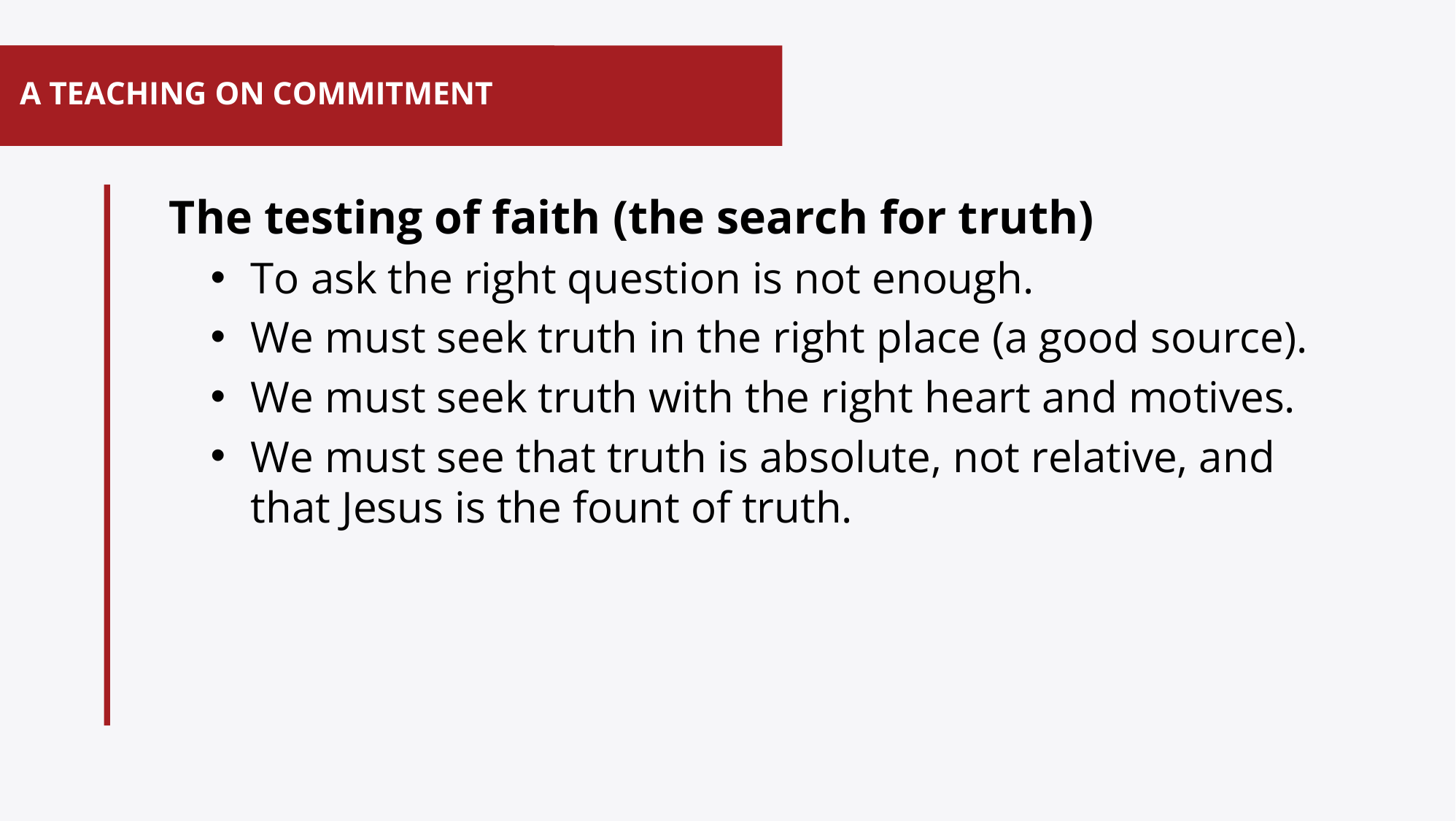

# A TEACHING ON COMMITMENT
The testing of faith (the search for truth)
To ask the right question is not enough.
We must seek truth in the right place (a good source).
We must seek truth with the right heart and motives.
We must see that truth is absolute, not relative, and that Jesus is the fount of truth.